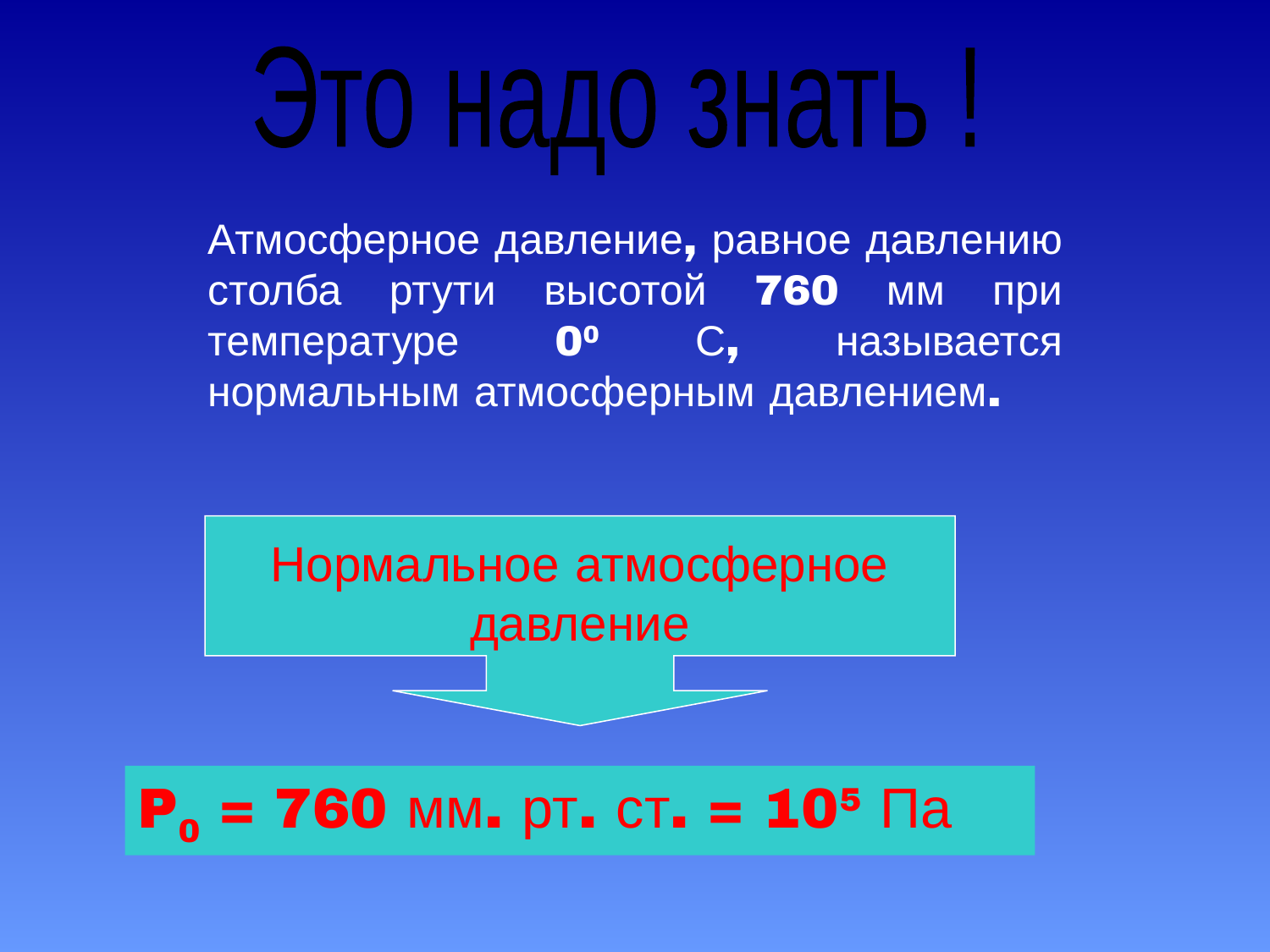

Это надо знать !
Атмосферное давление, равное давлению столба ртути высотой 760 мм при температуре 00 С, называется нормальным атмосферным давлением.

Нормальное атмосферное давление
P0 = 760 мм. рт. ст. = 105 Па